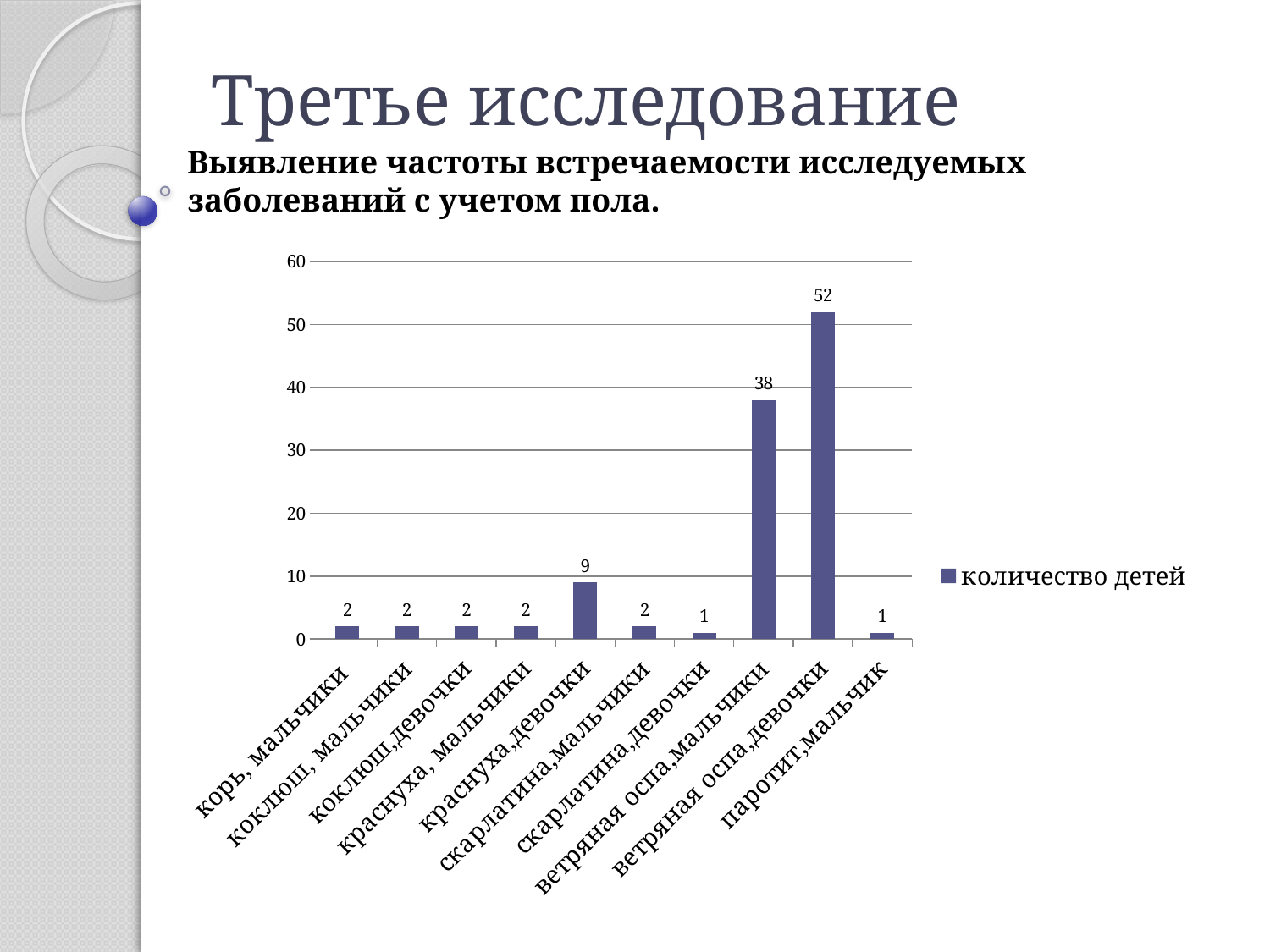

# Третье исследование
Выявление частоты встречаемости исследуемых заболеваний с учетом пола.

### Chart

| Category |  |
|---|---|
| корь, мальчики  | 2.0 |
| коклюш, мальчики | 2.0 |
| коклюш,девочки | 2.0 |
| краснуха, мальчики | 2.0 |
| краснуха,девочки | 9.0 |
| скарлатина,мальчики | 2.0 |
| скарлатина,девочки | 1.0 |
| ветряная оспа,мальчики | 38.0 |
| ветряная оспа,девочки | 52.0 |
| паротит,мальчик | 1.0 |